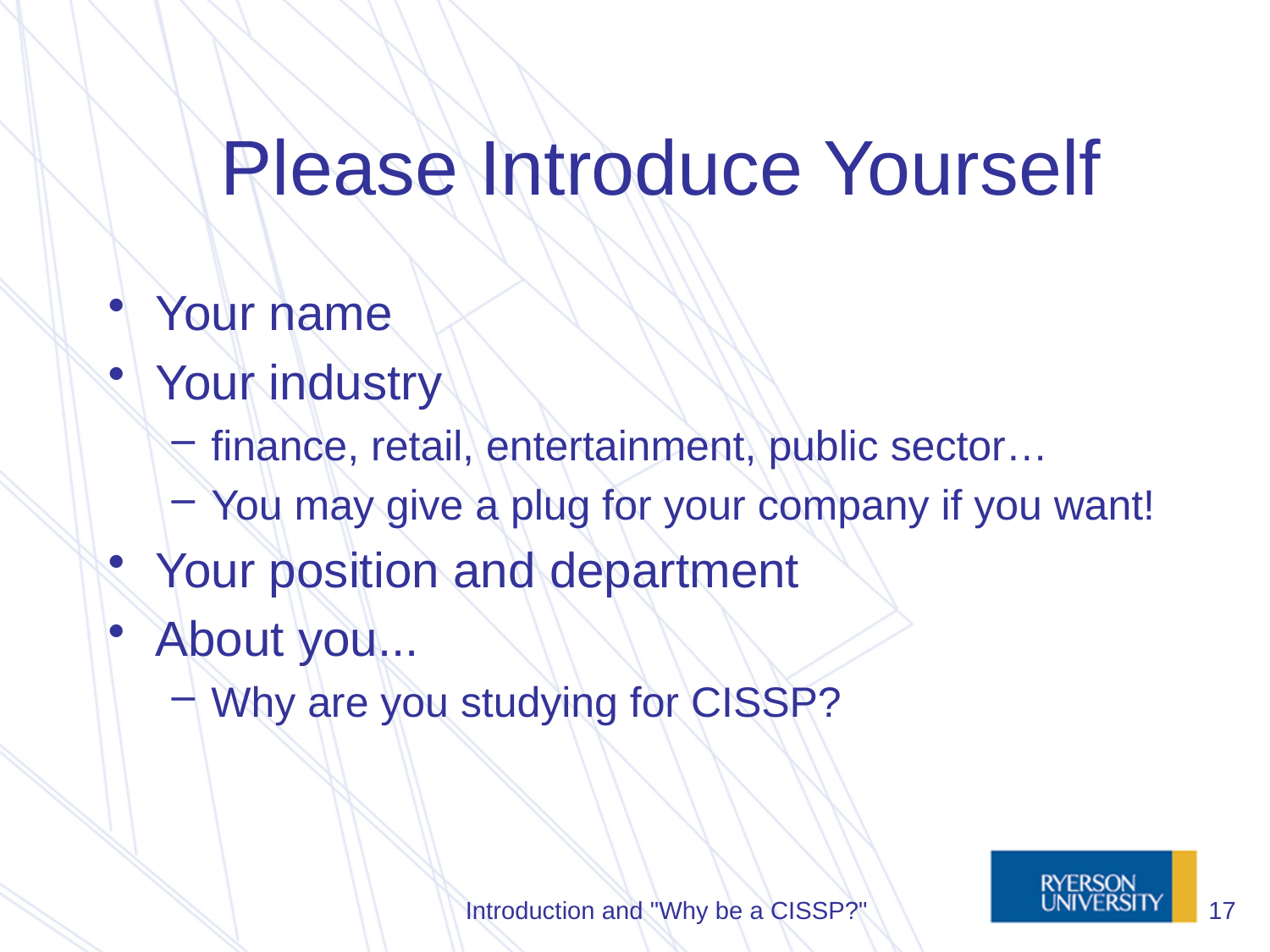

# Please Introduce Yourself
Your name
Your industry
finance, retail, entertainment, public sector…
You may give a plug for your company if you want!
Your position and department
About you...
Why are you studying for CISSP?
Introduction and "Why be a CISSP?"
17